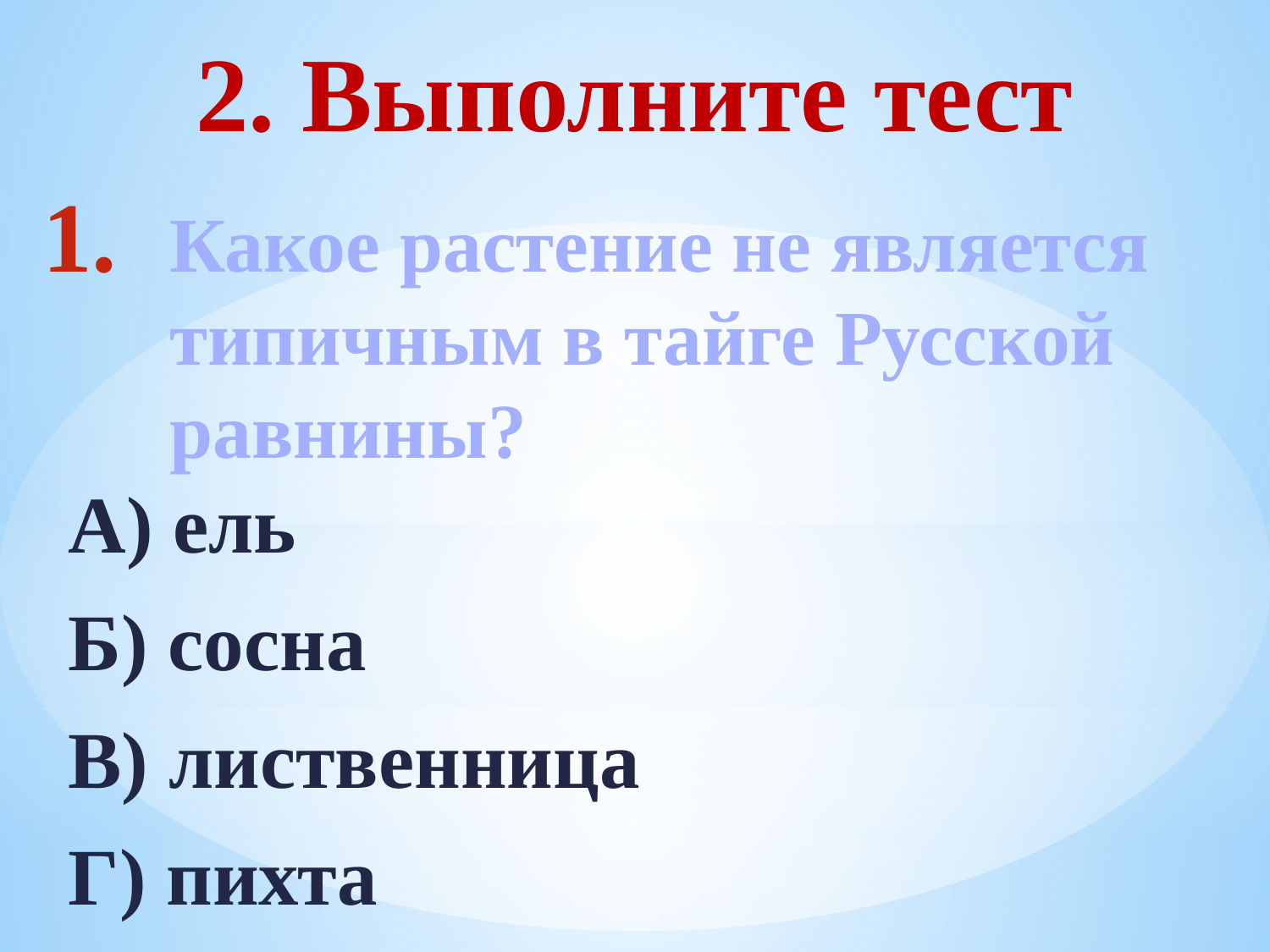

2. Выполните тест
# Какое растение не является типичным в тайге Русской равнины?
А) ель
Б) сосна
В) лиственница
Г) пихта